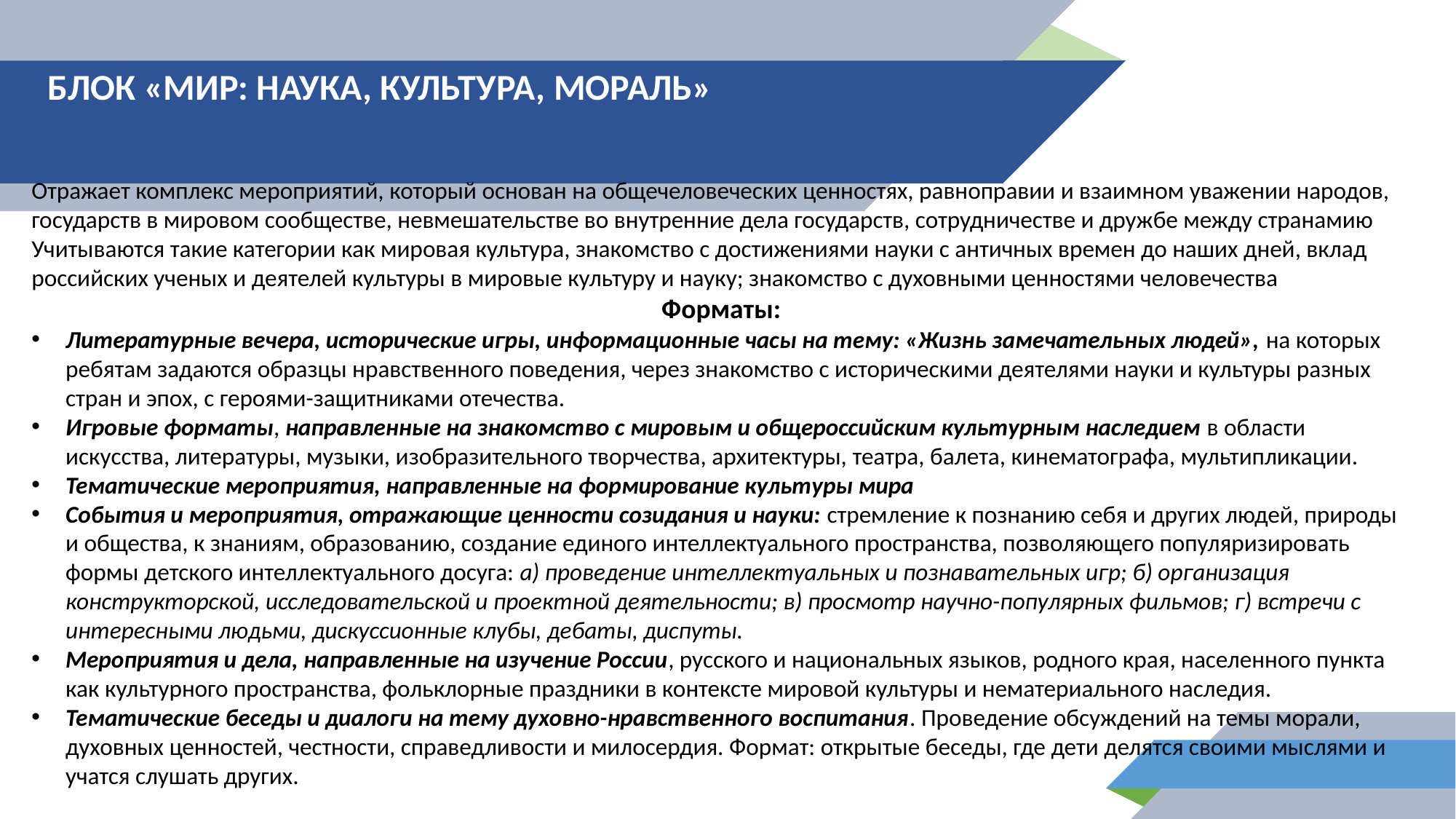

БЛОК «МИР: НАУКА, КУЛЬТУРА, МОРАЛЬ»

Отражает комплекс мероприятий, который основан на общечеловеческих ценностях, равноправии и взаимном уважении народов, государств в мировом сообществе, невмешательстве во внутренние дела государств, сотрудничестве и дружбе между странамию
Учитываются такие категории как мировая культура, знакомство с достижениями науки с античных времен до наших дней, вклад российских ученых и деятелей культуры в мировые культуру и науку; знакомство с духовными ценностями человечества
Форматы:
Литературные вечера, исторические игры, информационные часы на тему: «Жизнь замечательных людей», на которых ребятам задаются образцы нравственного поведения, через знакомство с историческими деятелями науки и культуры разных стран и эпох, с героями-защитниками отечества.
Игровые форматы, направленные на знакомство с мировым и общероссийским культурным наследием в области искусства, литературы, музыки, изобразительного творчества, архитектуры, театра, балета, кинематографа, мультипликации.
Тематические мероприятия, направленные на формирование культуры мира
События и мероприятия, отражающие ценности созидания и науки: стремление к познанию себя и других людей, природы и общества, к знаниям, образованию, создание единого интеллектуального пространства, позволяющего популяризировать формы детского интеллектуального досуга: а) проведение интеллектуальных и познавательных игр; б) организация конструкторской, исследовательской и проектной деятельности; в) просмотр научно-популярных фильмов; г) встречи с интересными людьми, дискуссионные клубы, дебаты, диспуты.
Мероприятия и дела, направленные на изучение России, русского и национальных языков, родного края, населенного пункта как культурного пространства, фольклорные праздники в контексте мировой культуры и нематериального наследия.
Тематические беседы и диалоги на тему духовно-нравственного воспитания. Проведение обсуждений на темы морали, духовных ценностей, честности, справедливости и милосердия. Формат: открытые беседы, где дети делятся своими мыслями и учатся слушать других.